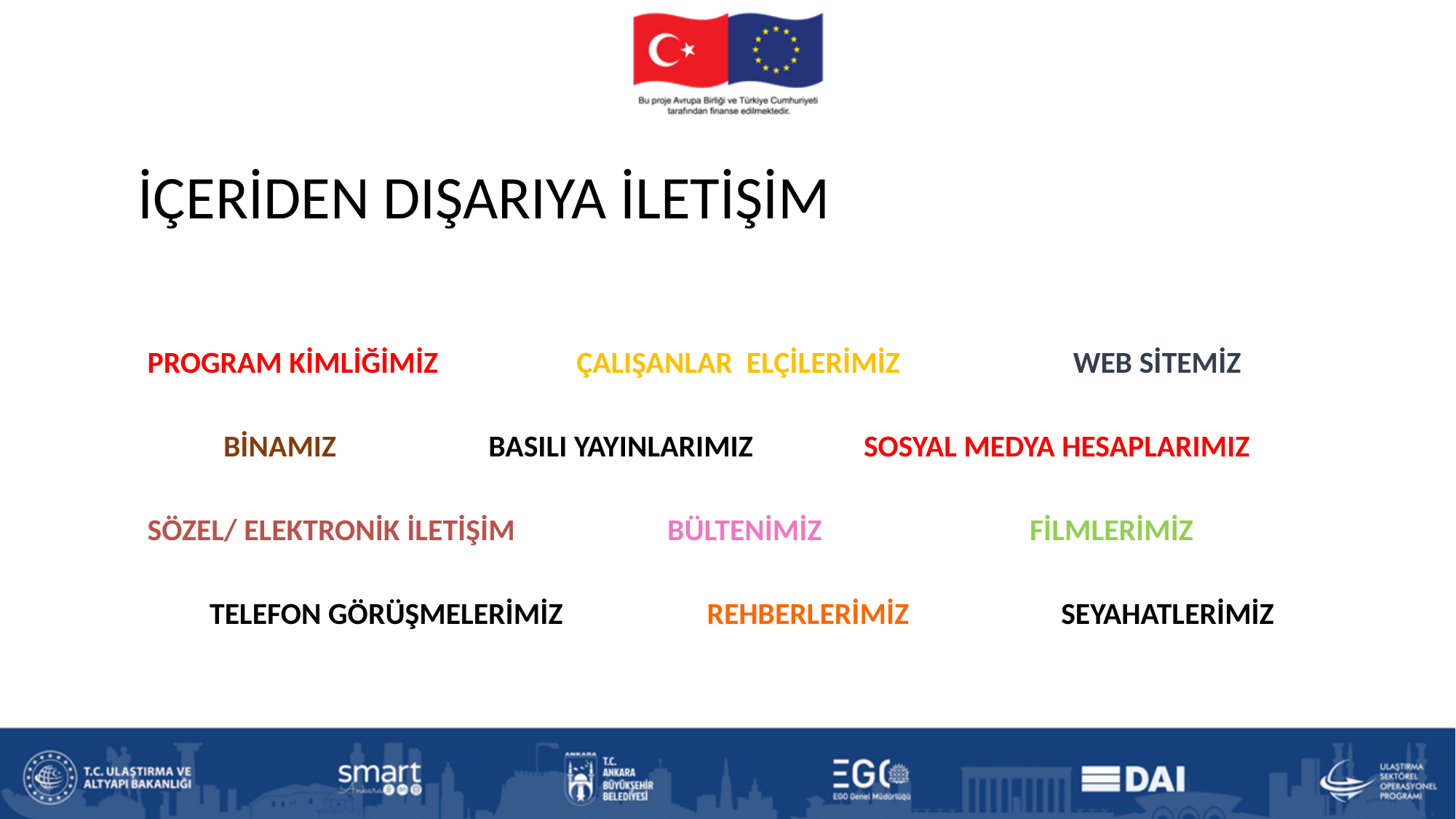

# İÇERİDEN DIŞARIYA İLETİŞİM

PROGRAM KİMLİĞİMİZ                    ÇALIŞANLAR  ELÇİLERİMİZ                         WEB SİTEMİZ

           BİNAMIZ                      BASILI YAYINLARIMIZ                SOSYAL MEDYA HESAPLARIMIZ

SÖZEL/ ELEKTRONİK İLETİŞİM                      BÜLTENİMİZ                              FİLMLERİMİZ

         TELEFON GÖRÜŞMELERİMİZ      	  REHBERLERİMİZ                      SEYAHATLERİMİZ